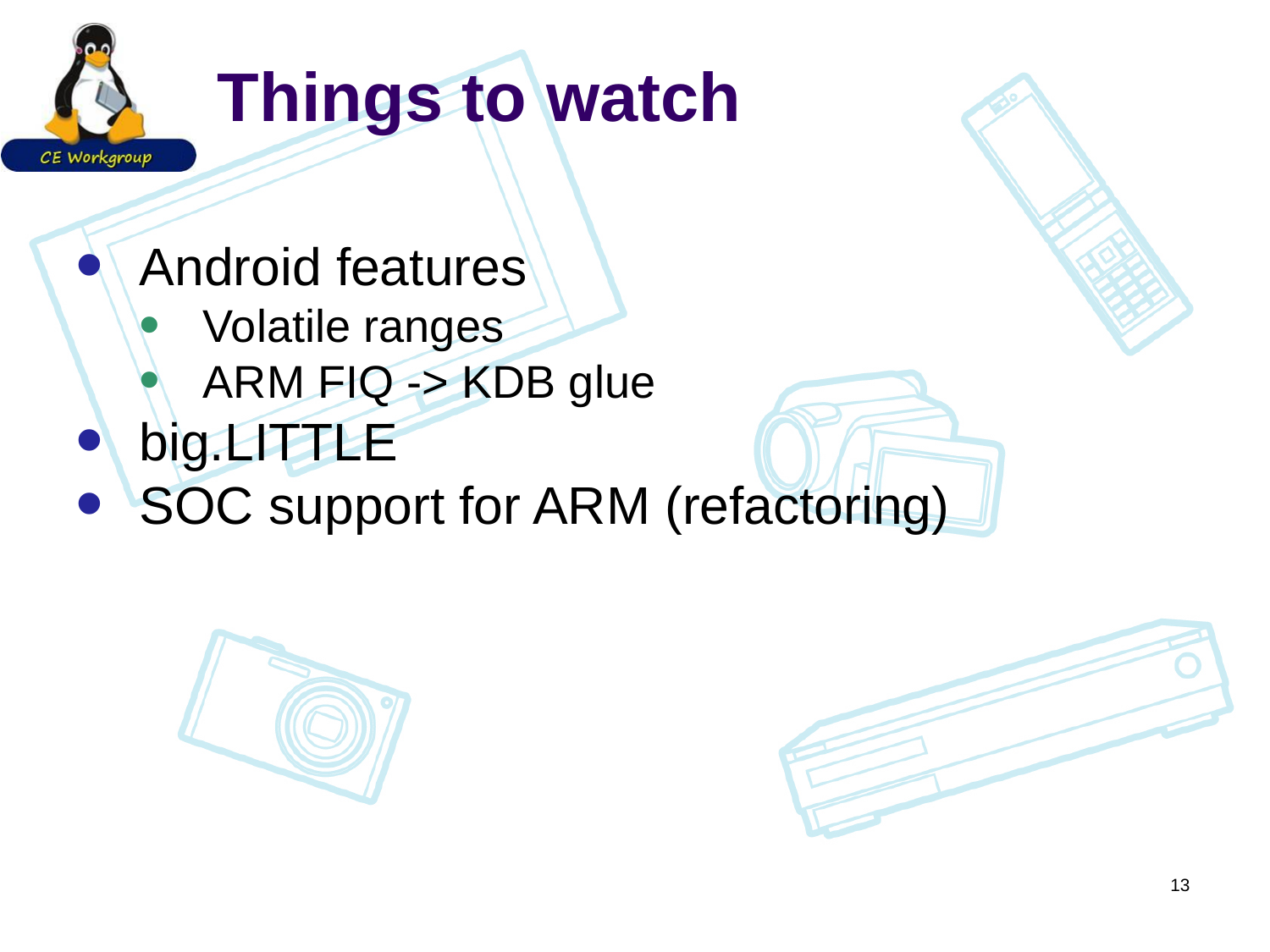

# Things to watch
Android features
Volatile ranges
ARM FIQ -> KDB glue
big.LITTLE
SOC support for ARM (refactoring)

13